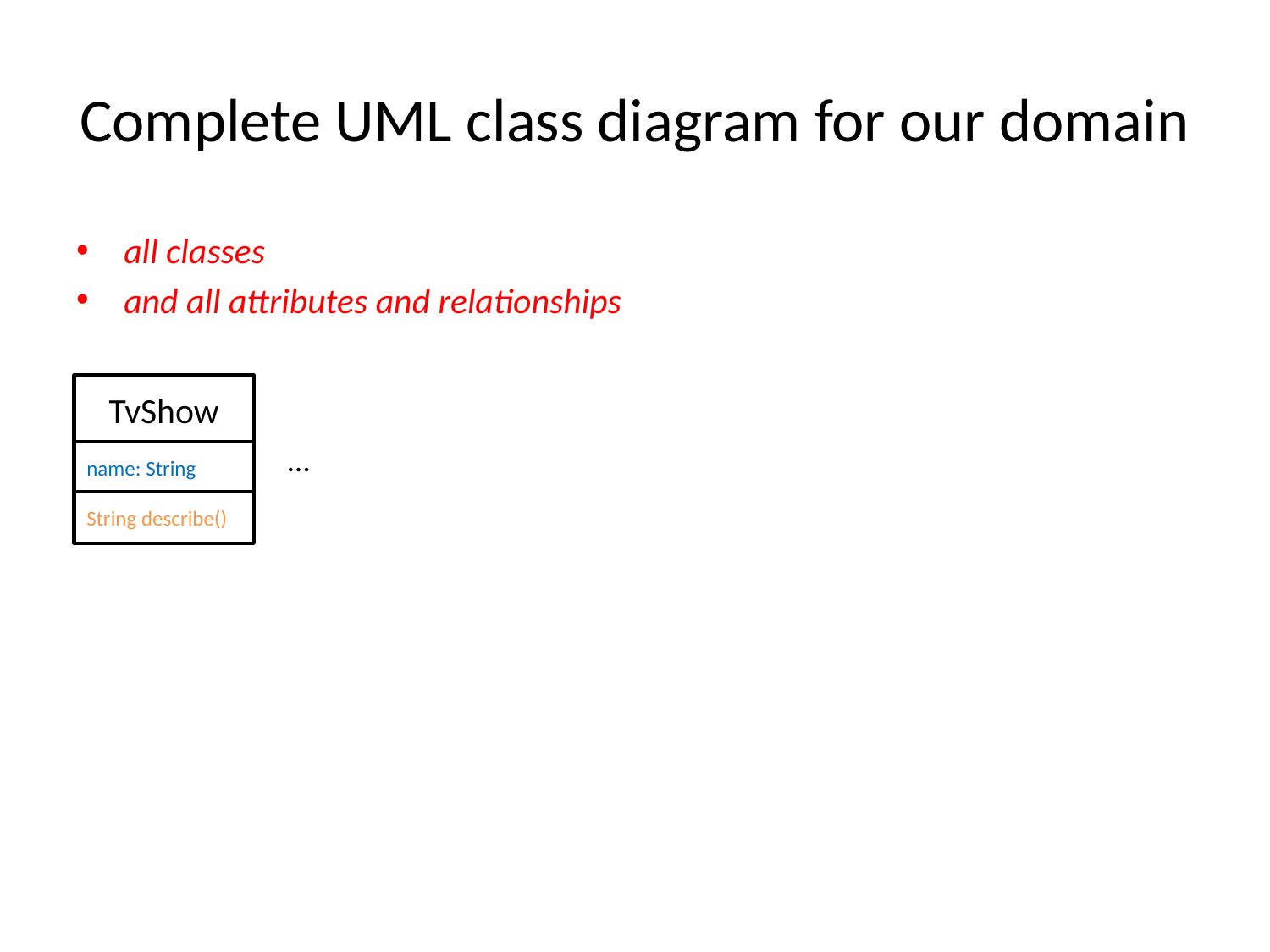

# Complete UML class diagram for our domain
all classes
and all attributes and relationships
TvShow
name: String
String describe()
…